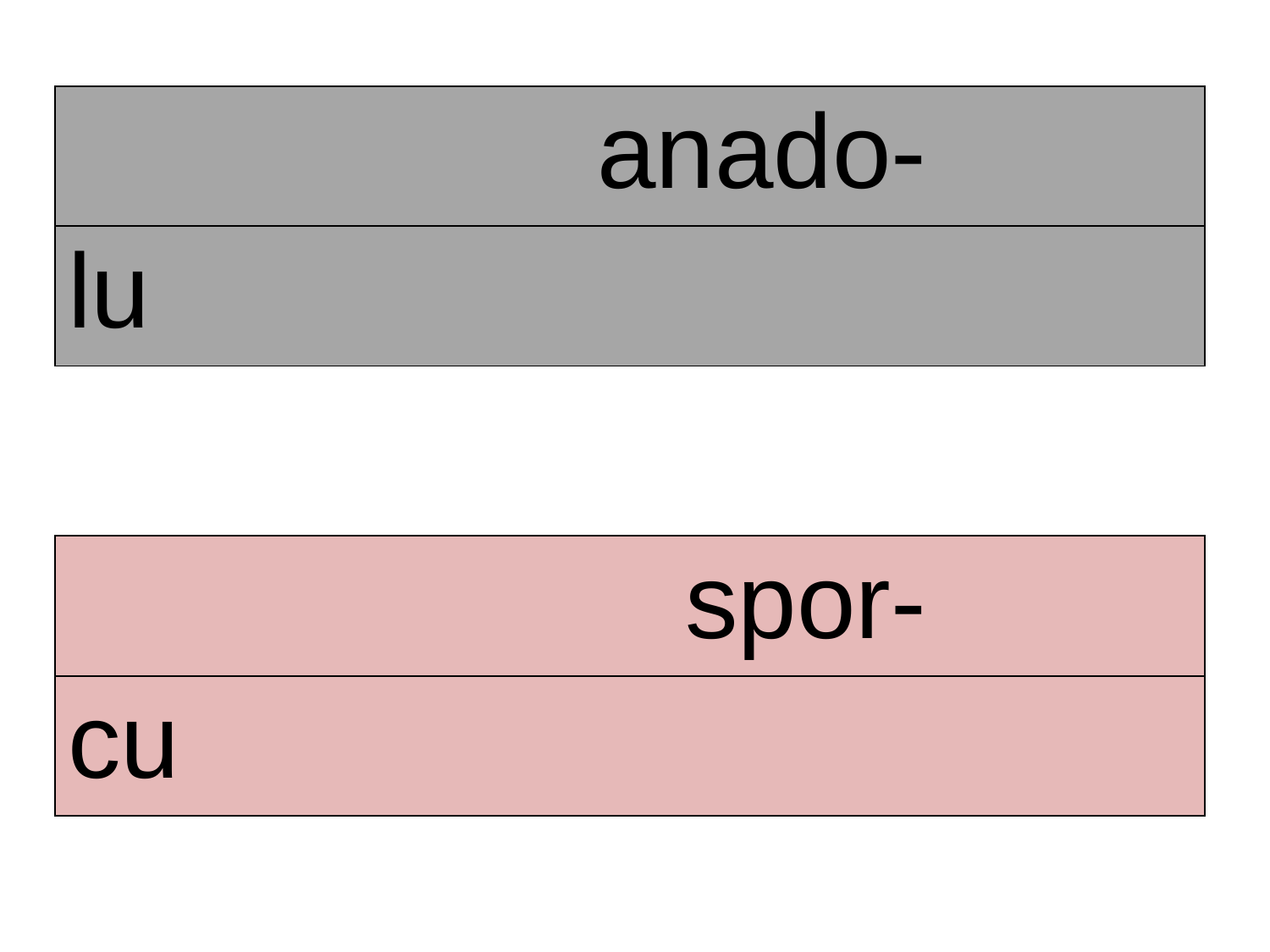

| anado- |
| --- |
| lu |
| spor- |
| --- |
| cu |